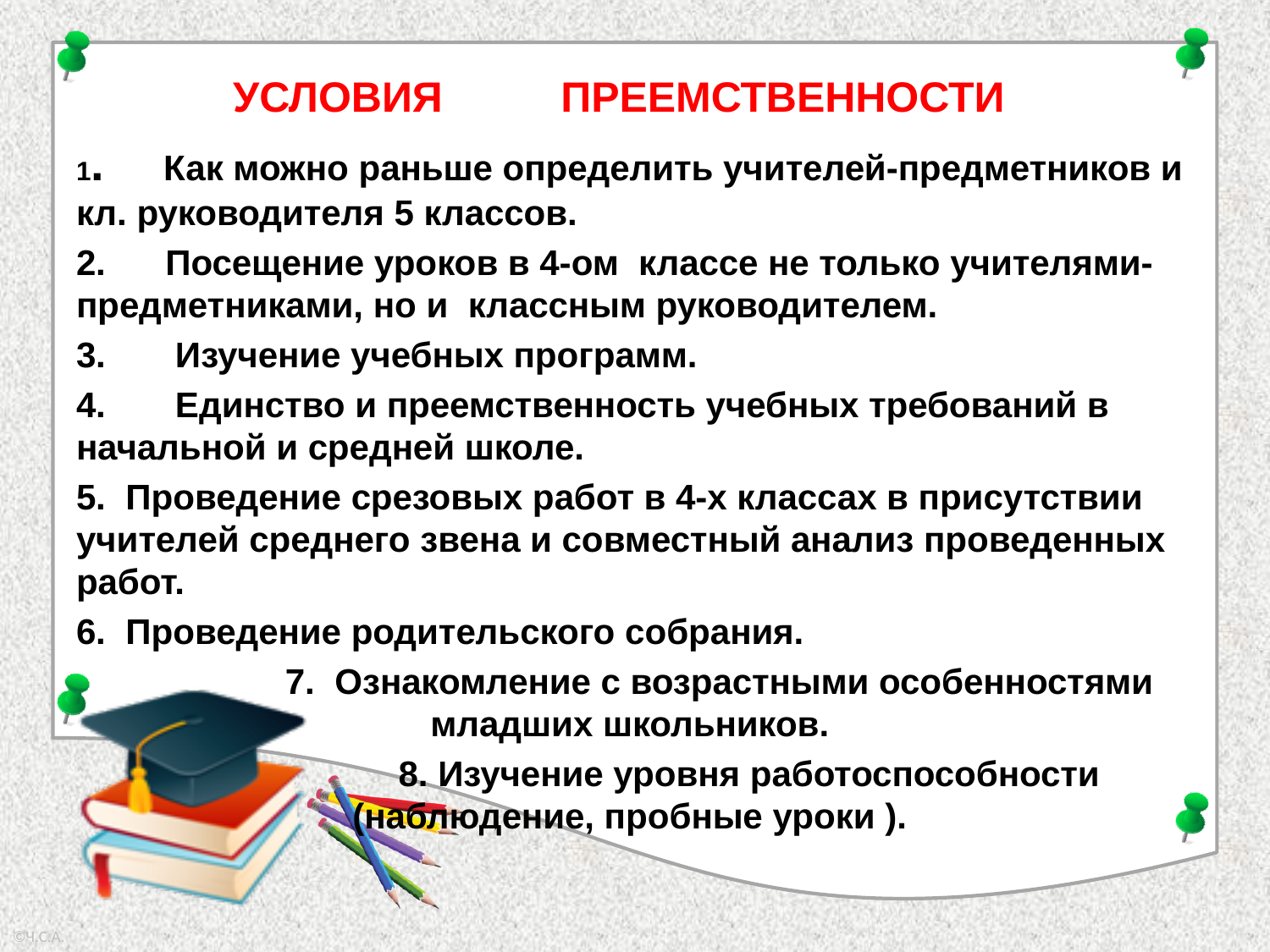

# УСЛОВИЯ          ПРЕЕМСТВЕННОСТИ
1.      Как можно раньше определить учителей-предметников и кл. руководителя 5 классов.
2.      Посещение уроков в 4-ом  классе не только учителями-предметниками, но и  классным руководителем.
3.       Изучение учебных программ.
4.       Единство и преемственность учебных требований в начальной и средней школе.
5.  Проведение срезовых работ в 4-х классах в присутствии учителей среднего звена и совместный анализ проведенных работ.
6.  Проведение родительского собрания.
                  7.  Ознакомление с возрастными особенностями младших школьников.
                        8. Изучение уровня работоспособности (наблюдение, пробные уроки ).